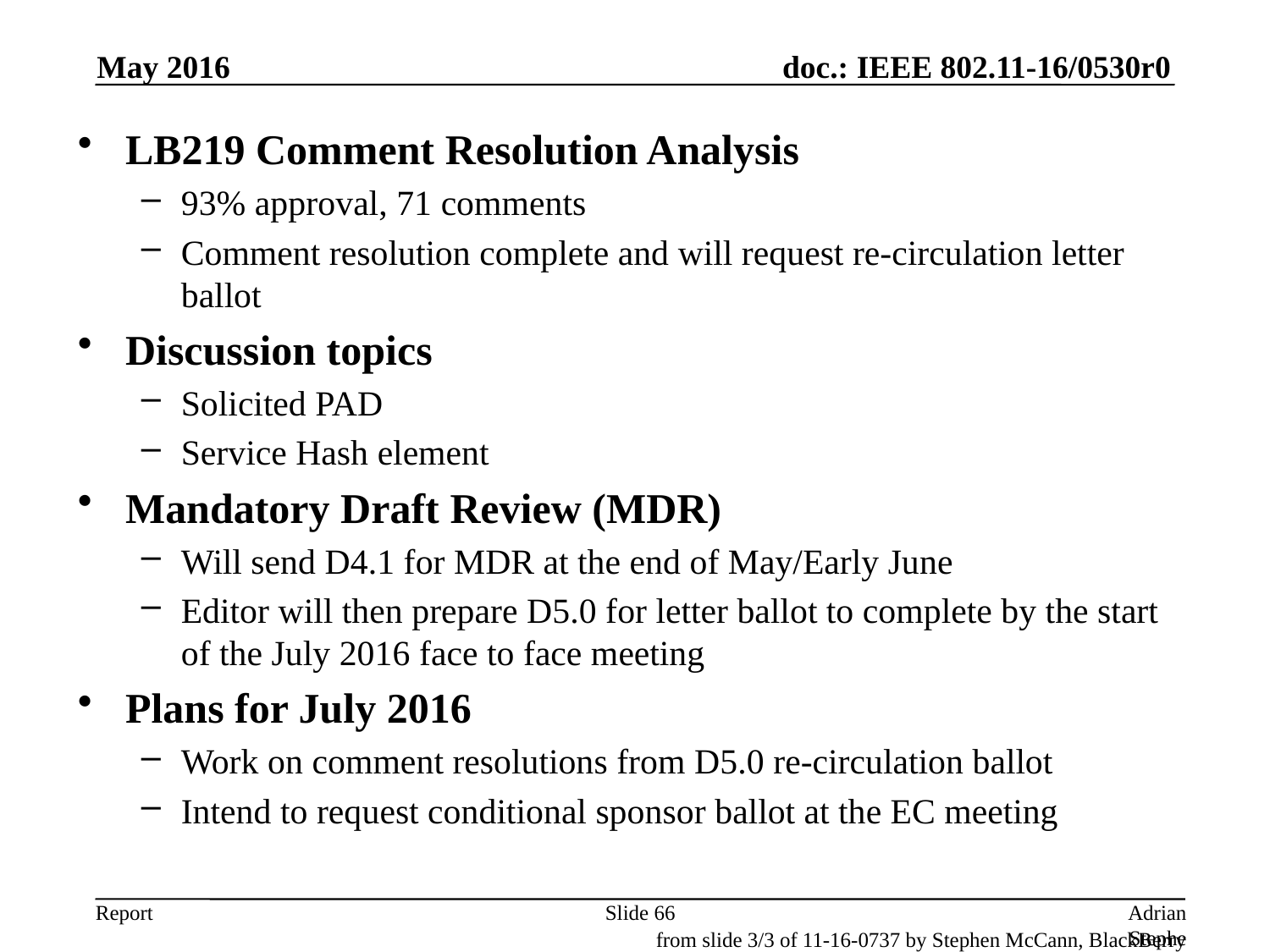

May 2016
LB219 Comment Resolution Analysis
93% approval, 71 comments
Comment resolution complete and will request re-circulation letter ballot
Discussion topics
Solicited PAD
Service Hash element
Mandatory Draft Review (MDR)
Will send D4.1 for MDR at the end of May/Early June
Editor will then prepare D5.0 for letter ballot to complete by the start of the July 2016 face to face meeting
Plans for July 2016
Work on comment resolutions from D5.0 re-circulation ballot
Intend to request conditional sponsor ballot at the EC meeting
Slide 66
Adrian Stephens, Intel Corporation
from slide 3/3 of 11-16-0737 by Stephen McCann, BlackBerry